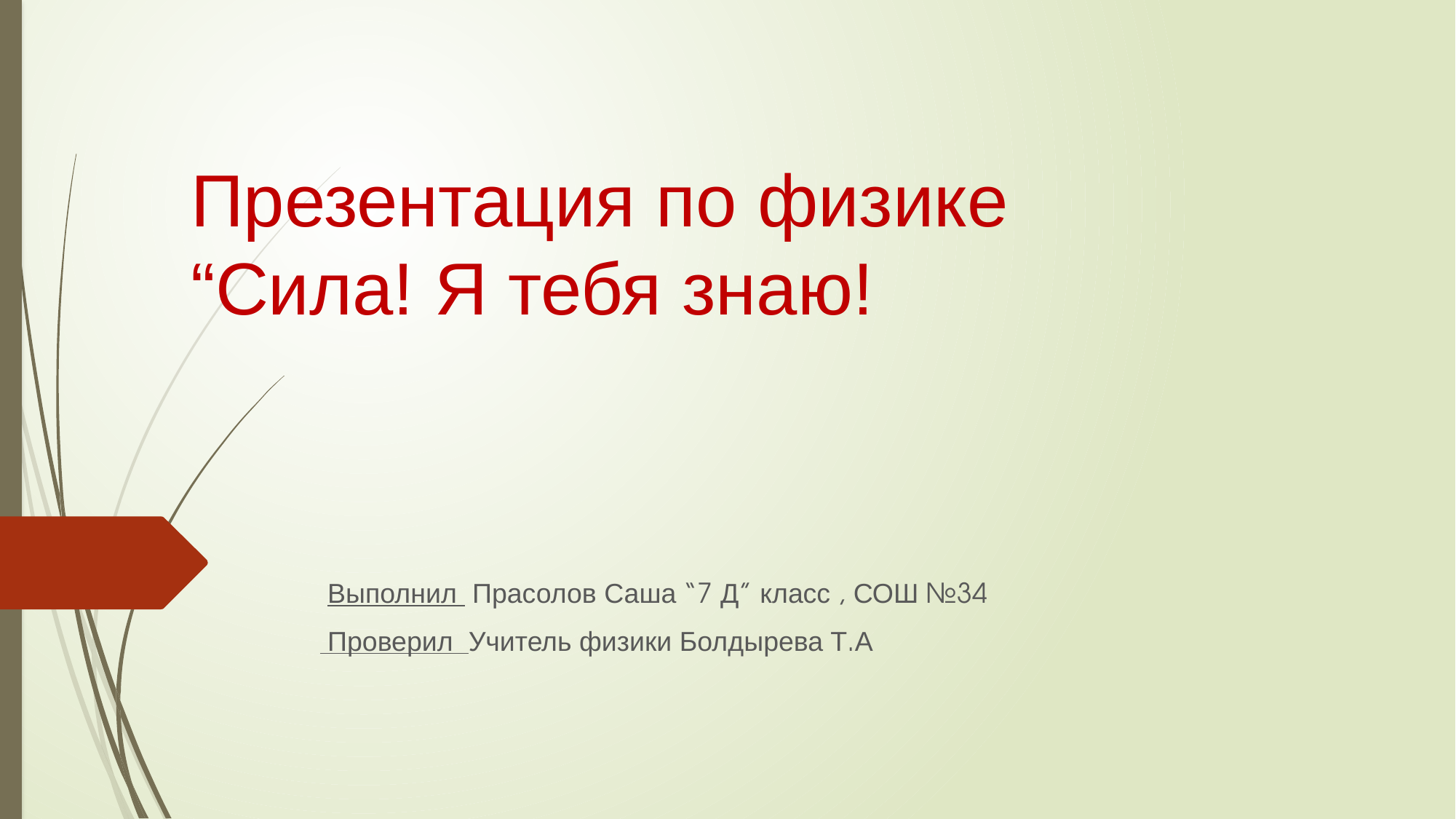

# Презентация по физике “Сила! Я тебя знаю!
 Выполнил  Прасолов Саша “7 Д” класс , СОШ №34
 Проверил  Учитель физики Болдырева Т.А